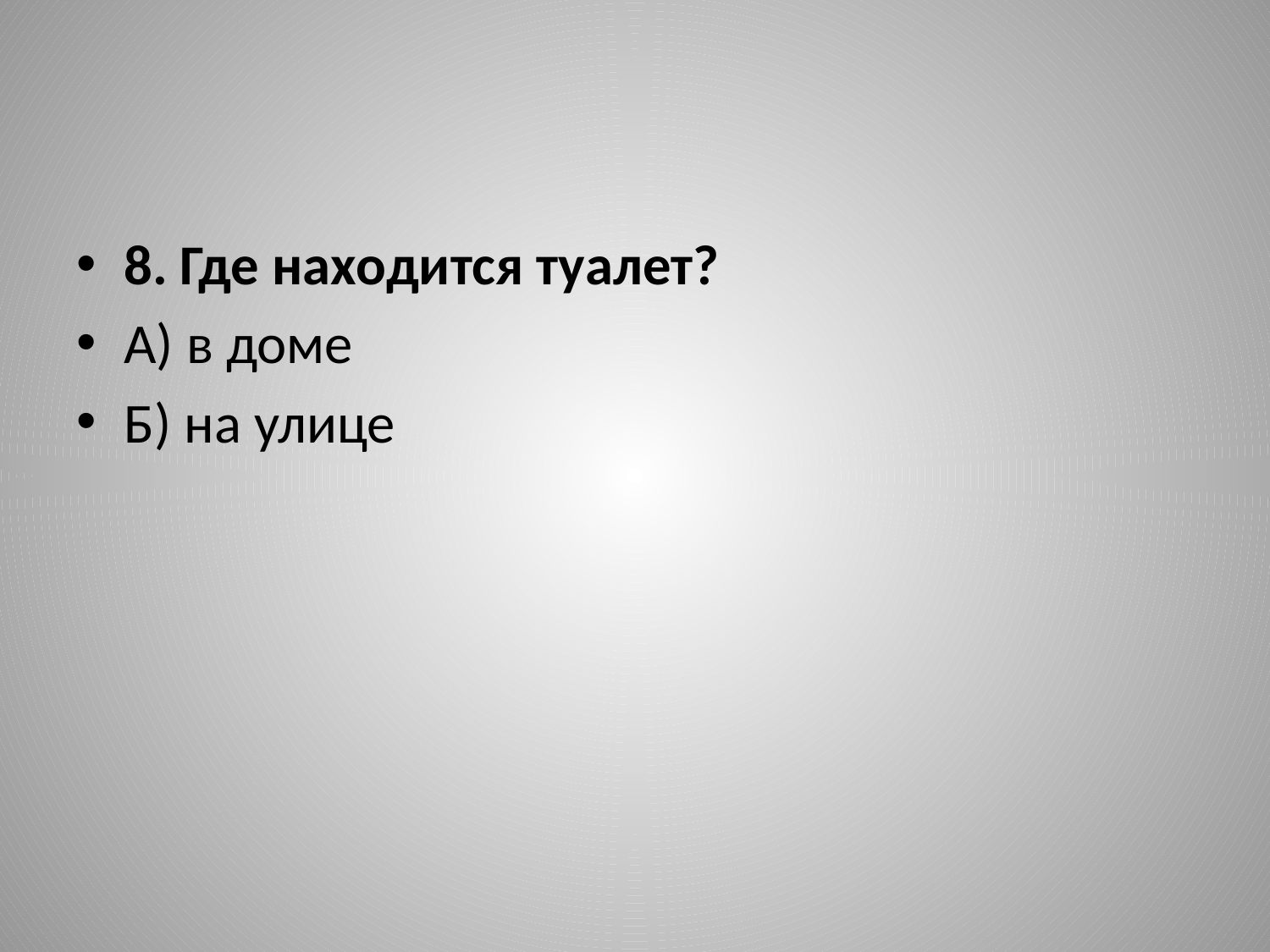

#
8. Где находится туалет?
А) в доме
Б) на улице